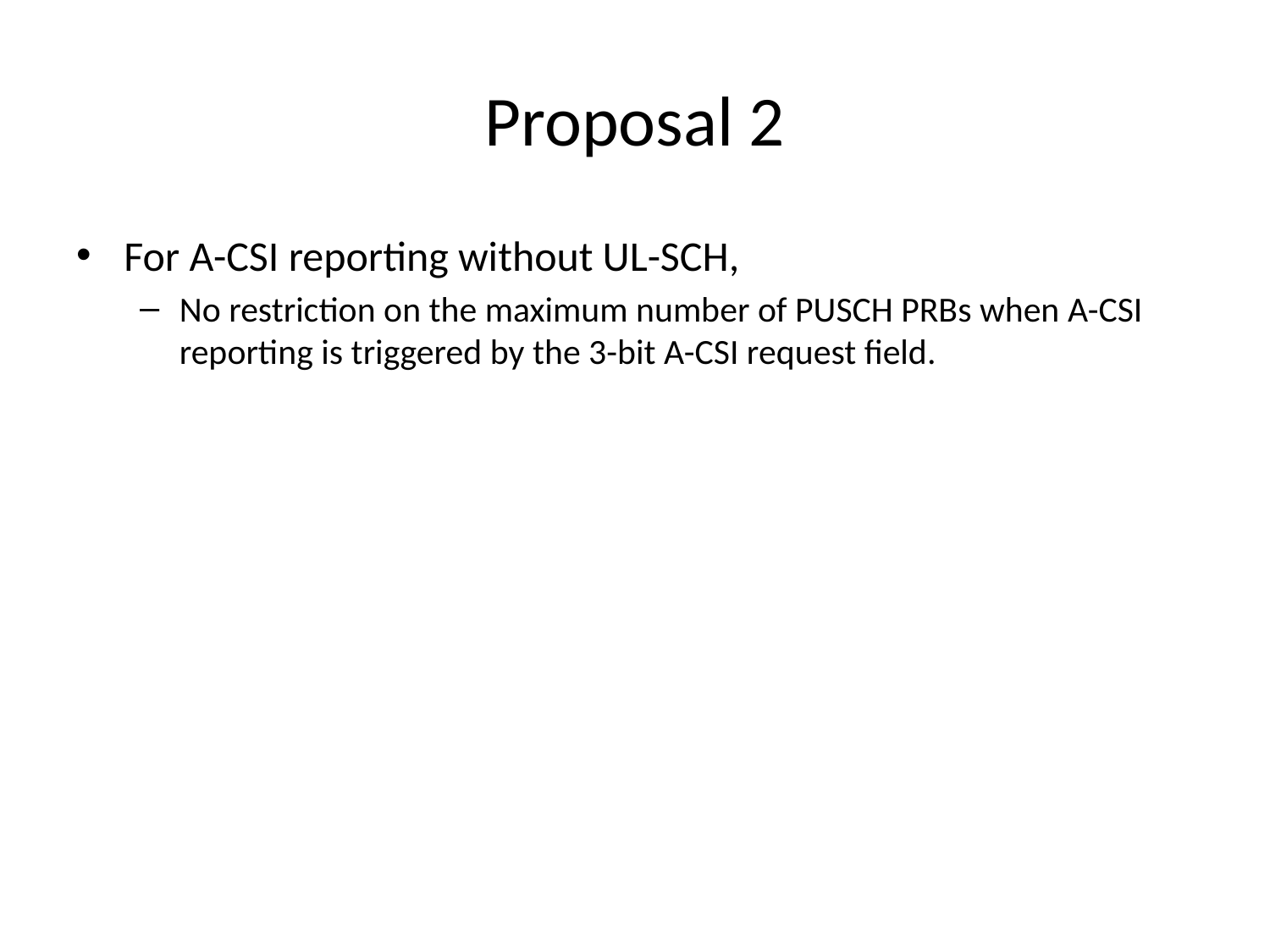

# Proposal 2
For A-CSI reporting without UL-SCH,
No restriction on the maximum number of PUSCH PRBs when A-CSI reporting is triggered by the 3-bit A-CSI request field.